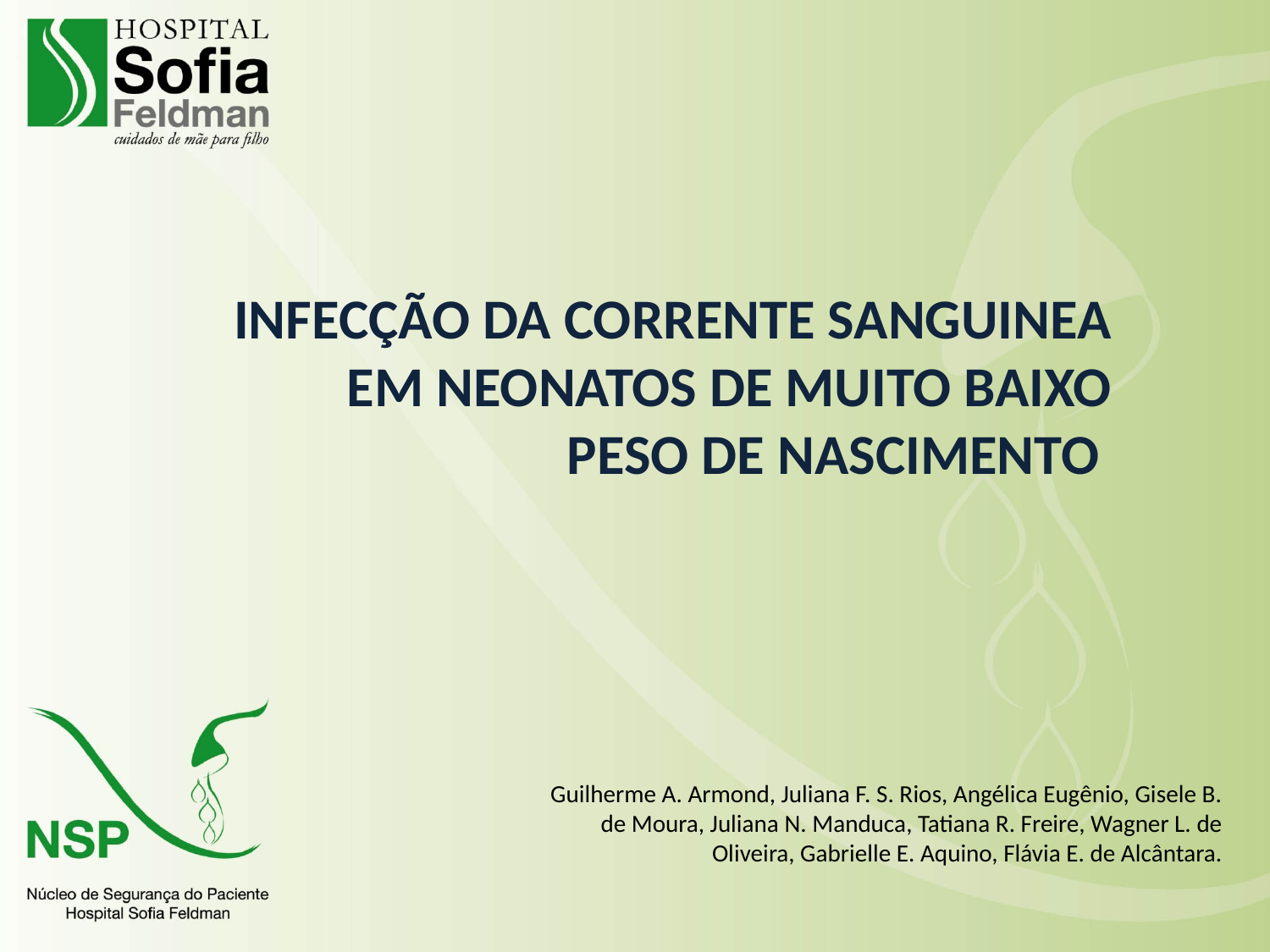

INFECÇÃO DA CORRENTE SANGUINEA EM NEONATOS DE MUITO BAIXO PESO DE NASCIMENTO
Guilherme A. Armond, Juliana F. S. Rios, Angélica Eugênio, Gisele B. de Moura, Juliana N. Manduca, Tatiana R. Freire, Wagner L. de Oliveira, Gabrielle E. Aquino, Flávia E. de Alcântara.